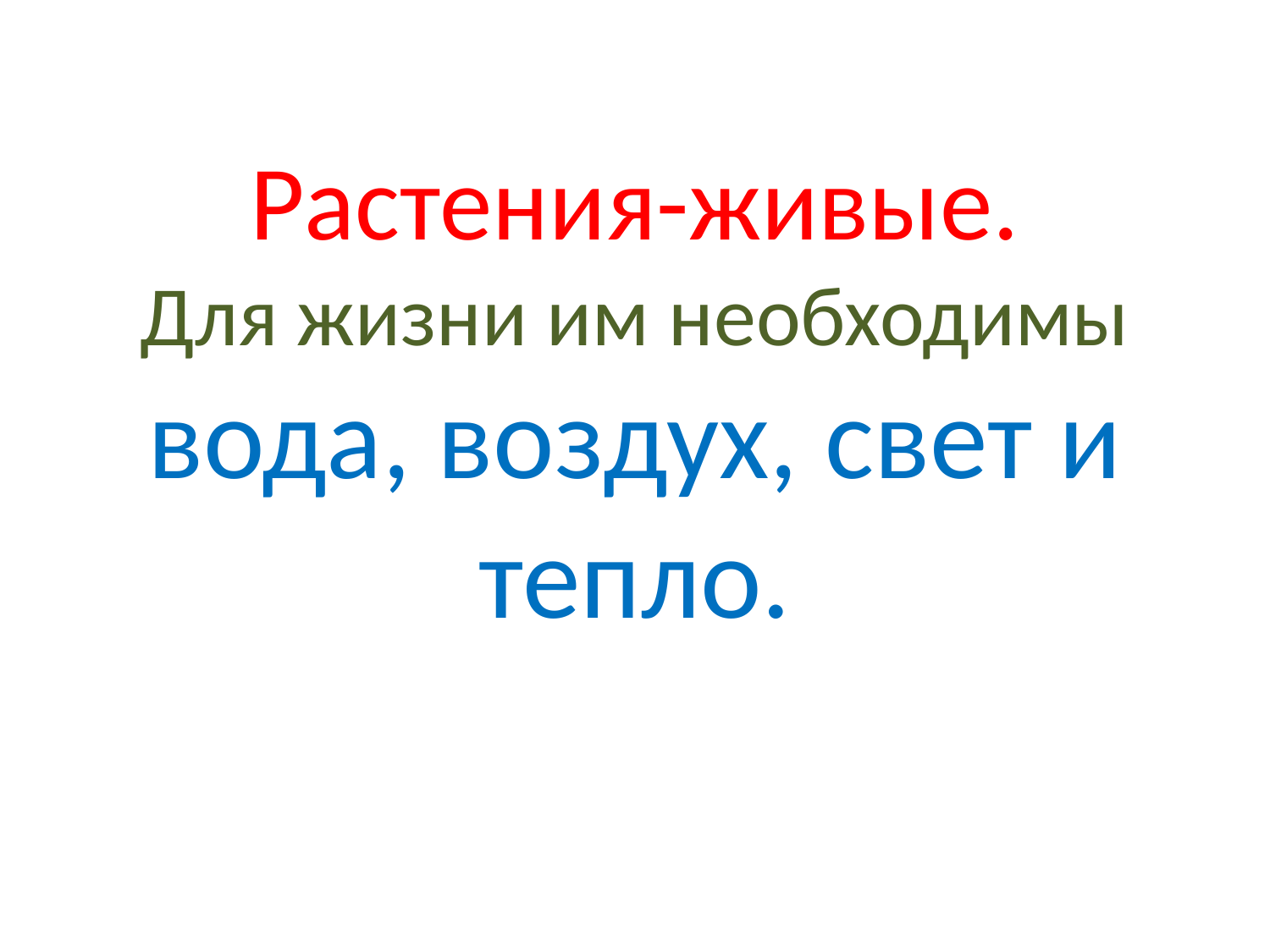

# Растения-живые. Для жизни им необходимы вода, воздух, свет и тепло.